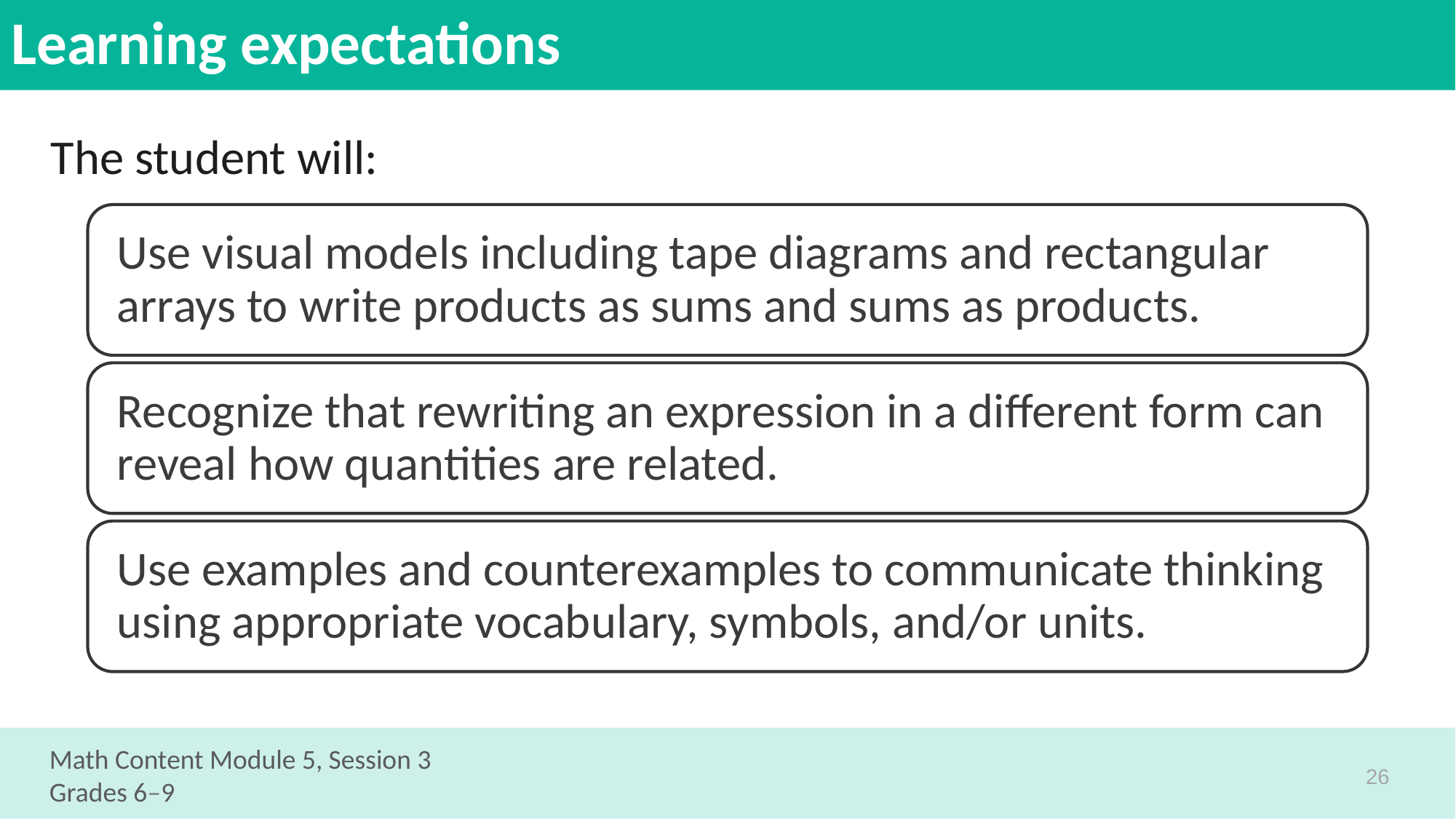

# Learning expectations
The student will:
Use visual models including tape diagrams and rectangular arrays to write products as sums and sums as products.
Recognize that rewriting an expression in a different form can reveal how quantities are related.
Use examples and counterexamples to communicate thinking using appropriate vocabulary, symbols, and/or units.
Math Content Module 5, Session 3
Grades 6–9
26